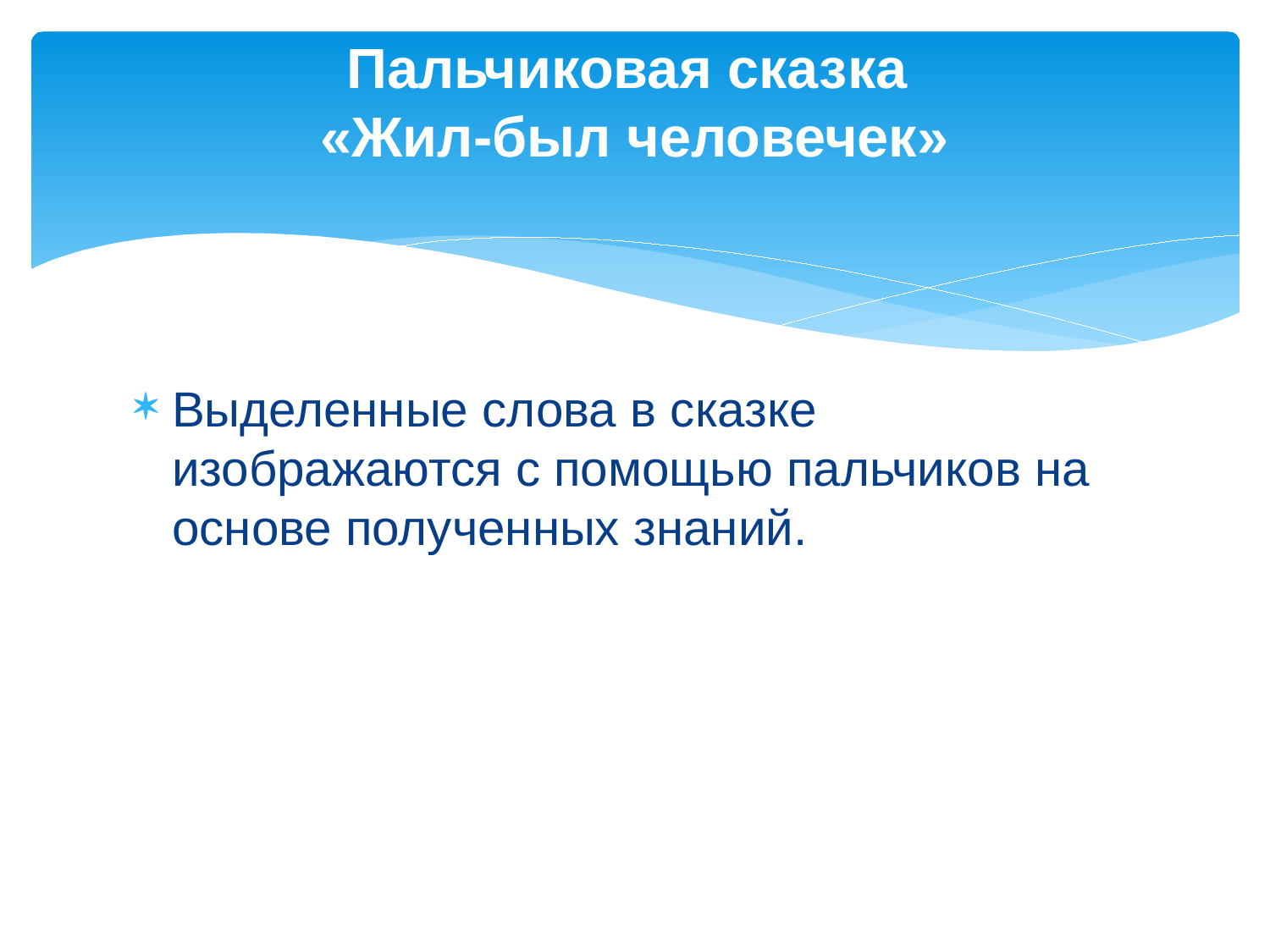

# Пальчиковая сказка «Жил-был человечек»
Выделенные слова в сказке изображаются с помощью пальчиков на основе полученных знаний.